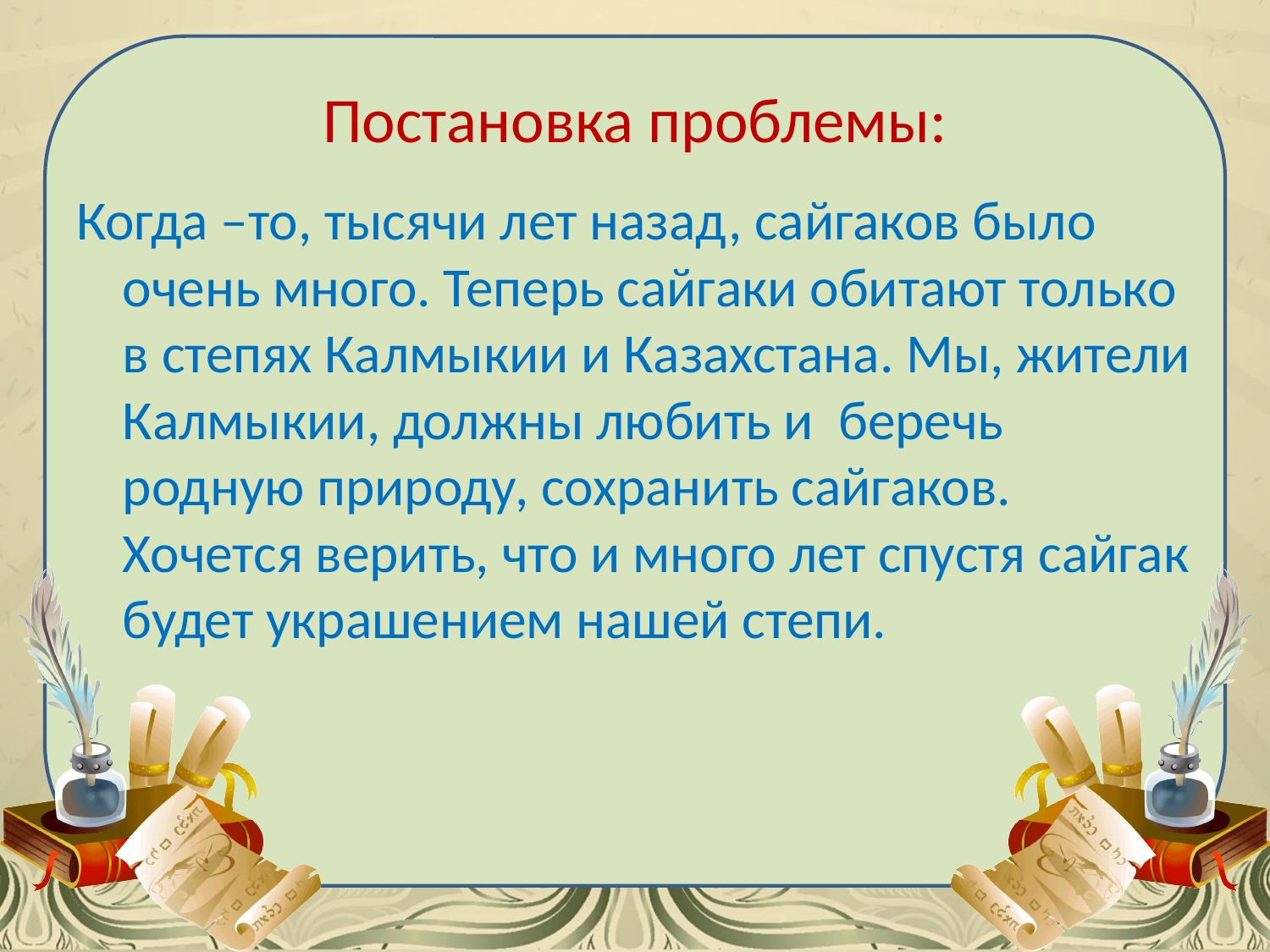

# Постановка проблемы:
Когда –то, тысячи лет назад, сайгаков было очень много. Теперь сайгаки обитают только в степях Калмыкии и Казахстана. Мы, жители Калмыкии, должны любить и  беречь родную природу, сохранить сайгаков. Хочется верить, что и много лет спустя сайгак будет украшением нашей степи.